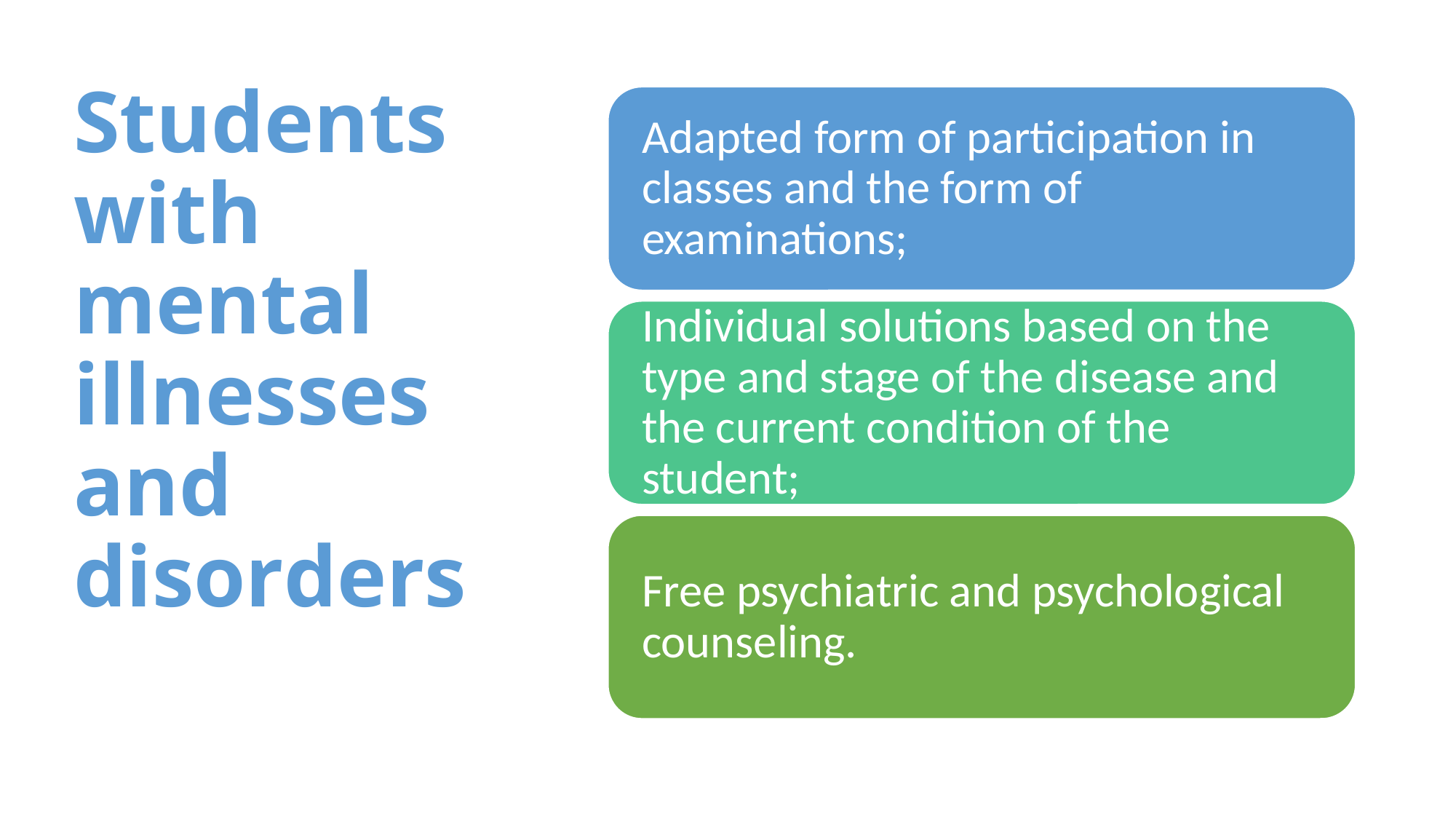

# Students with mental illnesses and disorders
Adapted form of participation in classes and the form of examinations;
Individual solutions based on the type and stage of the disease and the current condition of the student;
Free psychiatric and psychological counseling.